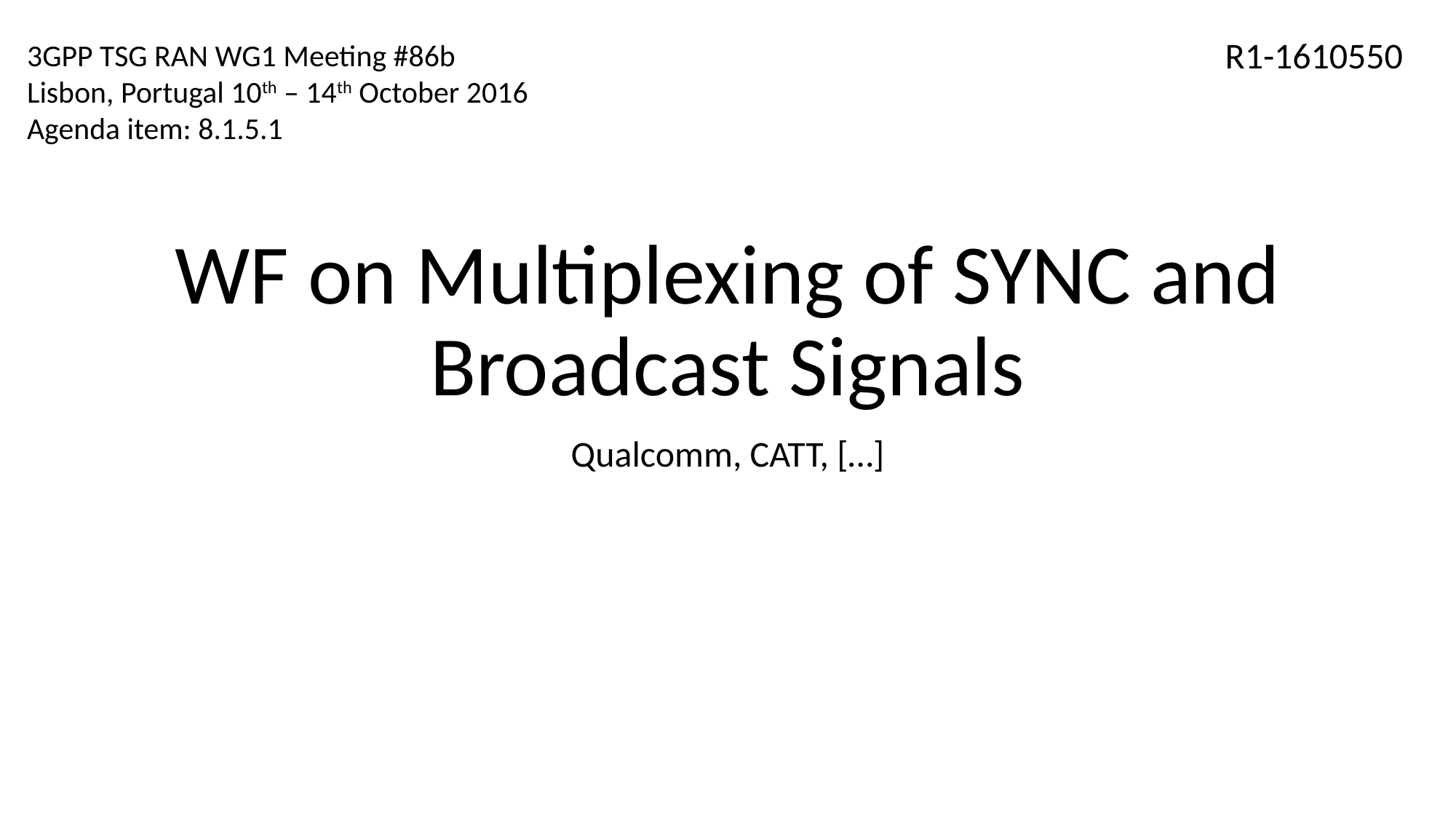

R1-1610550
3GPP TSG RAN WG1 Meeting #86b
Lisbon, Portugal 10th – 14th October 2016
Agenda item: 8.1.5.1
# WF on Multiplexing of SYNC and Broadcast Signals
Qualcomm, CATT, […]